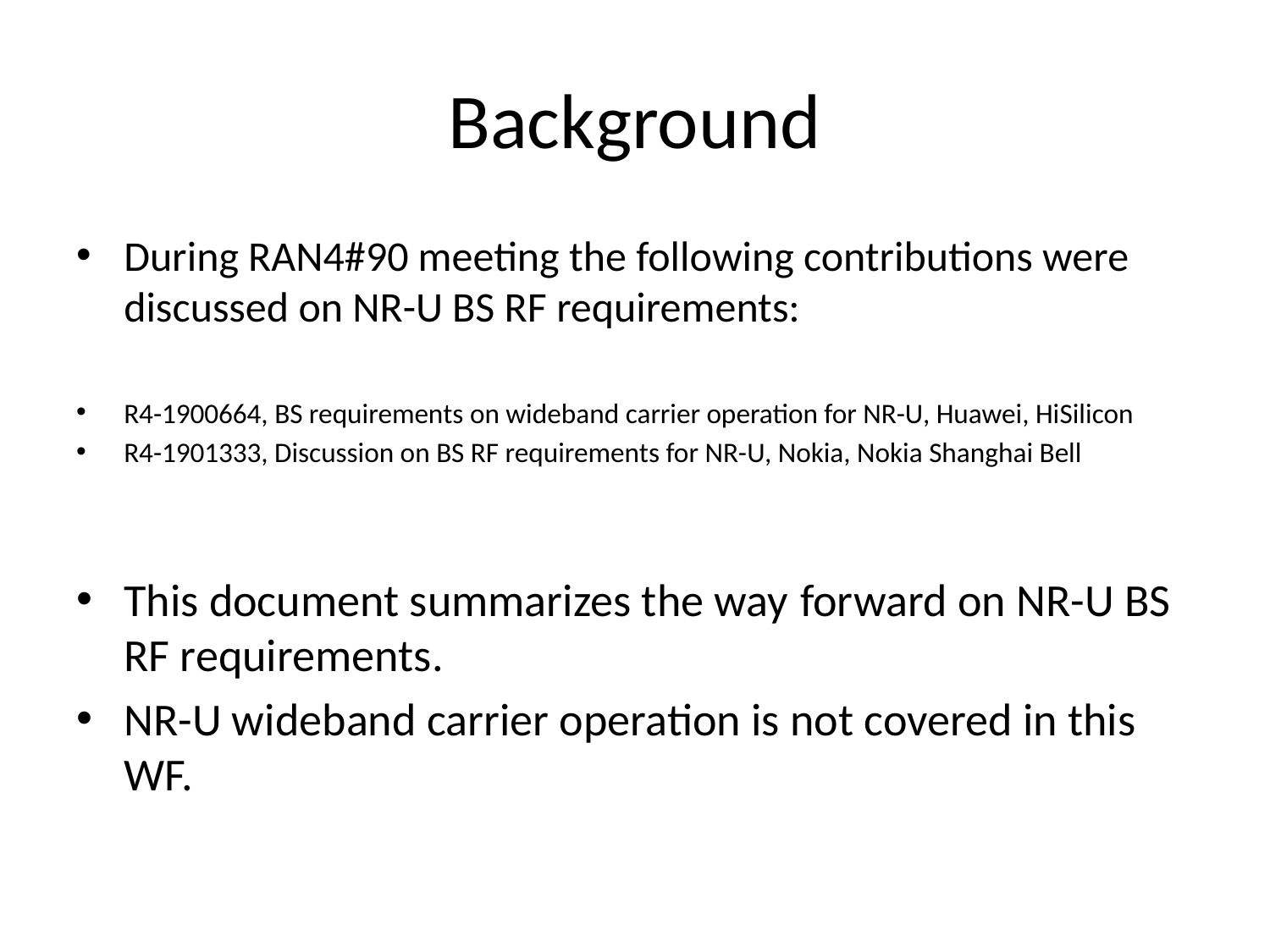

# Background
During RAN4#90 meeting the following contributions were discussed on NR-U BS RF requirements:

R4-1900664, BS requirements on wideband carrier operation for NR-U, Huawei, HiSilicon
R4-1901333, Discussion on BS RF requirements for NR-U, Nokia, Nokia Shanghai Bell

This document summarizes the way forward on NR-U BS RF requirements.
NR-U wideband carrier operation is not covered in this WF.